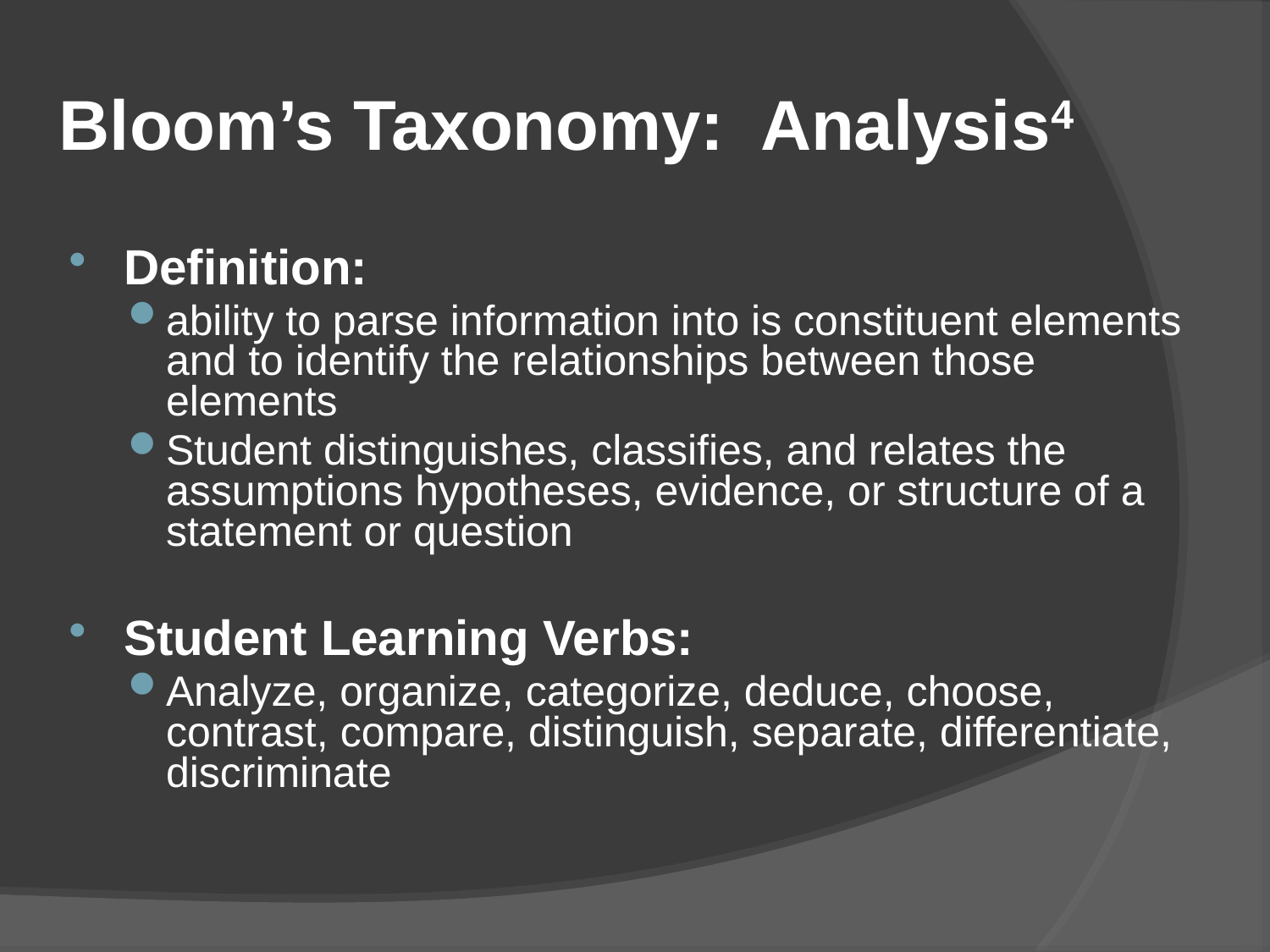

# Bloom’s Taxonomy:  Analysis4

Definition:
ability to parse information into is constituent elements and to identify the relationships between those elements
Student distinguishes, classifies, and relates the assumptions hypotheses, evidence, or structure of a statement or question

Student Learning Verbs:
Analyze, organize, categorize, deduce, choose, contrast, compare, distinguish, separate, differentiate, discriminate